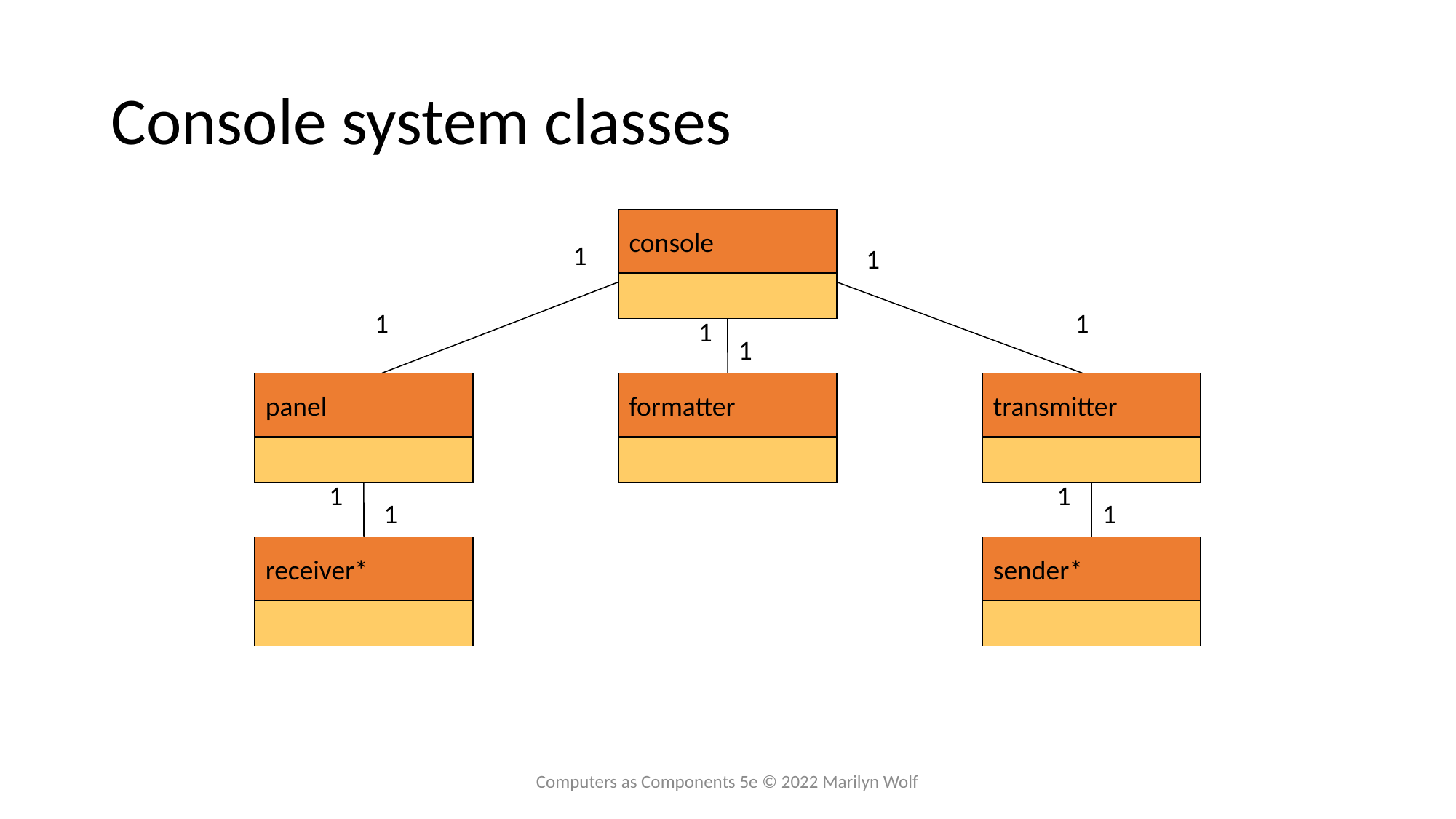

# Console system classes
console
1
1

1
1
1

1
panel
formatter
transmitter

1
1

1
1
receiver*
sender*

Computers as Components 5e © 2022 Marilyn Wolf